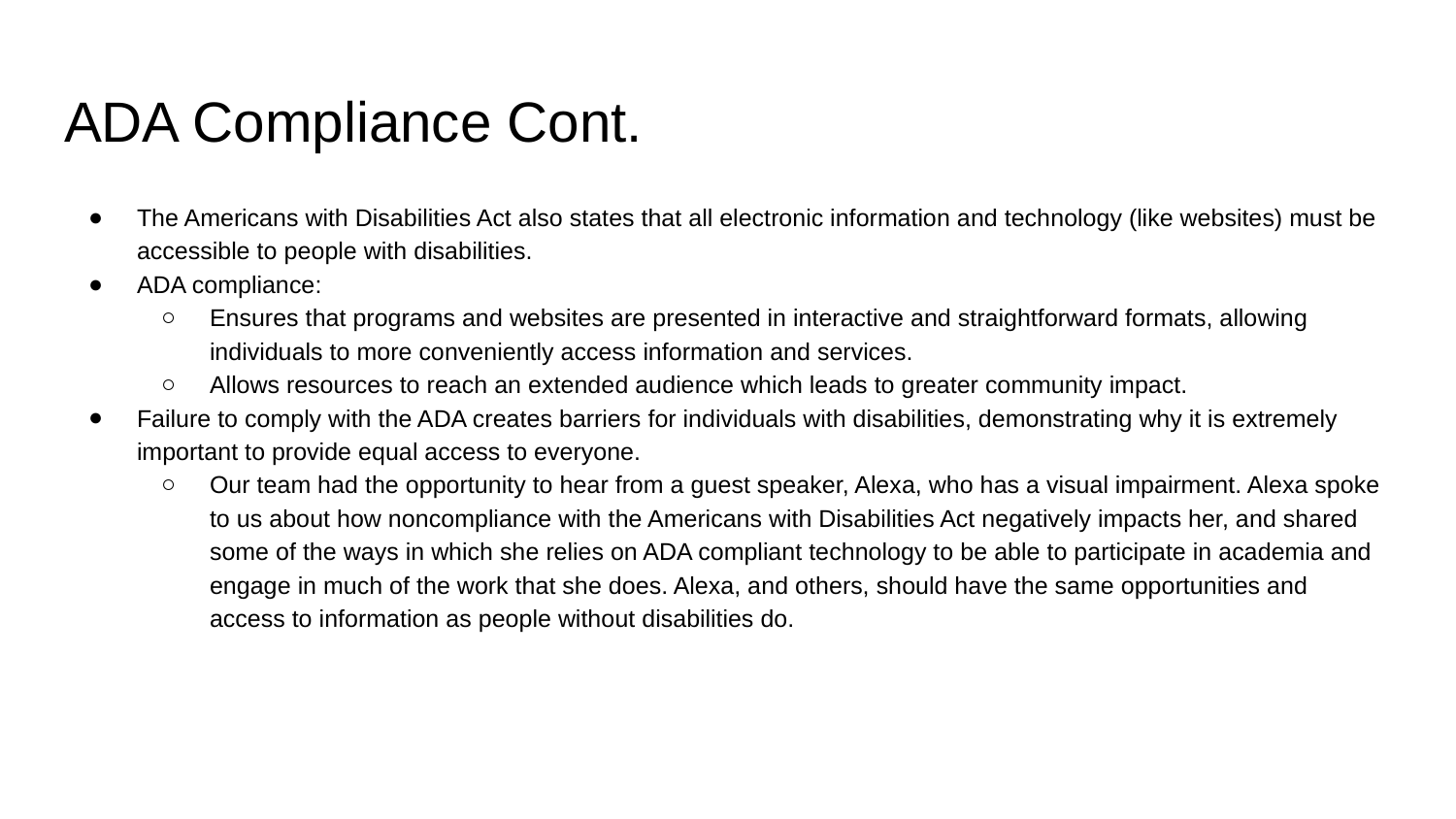

# ADA Compliance Cont.
The Americans with Disabilities Act also states that all electronic information and technology (like websites) must be accessible to people with disabilities.
ADA compliance:
Ensures that programs and websites are presented in interactive and straightforward formats, allowing individuals to more conveniently access information and services.
Allows resources to reach an extended audience which leads to greater community impact.
Failure to comply with the ADA creates barriers for individuals with disabilities, demonstrating why it is extremely important to provide equal access to everyone.
Our team had the opportunity to hear from a guest speaker, Alexa, who has a visual impairment. Alexa spoke to us about how noncompliance with the Americans with Disabilities Act negatively impacts her, and shared  some of the ways in which she relies on ADA compliant technology to be able to participate in academia and engage in much of the work that she does. Alexa, and others, should have the same opportunities and access to information as people without disabilities do.